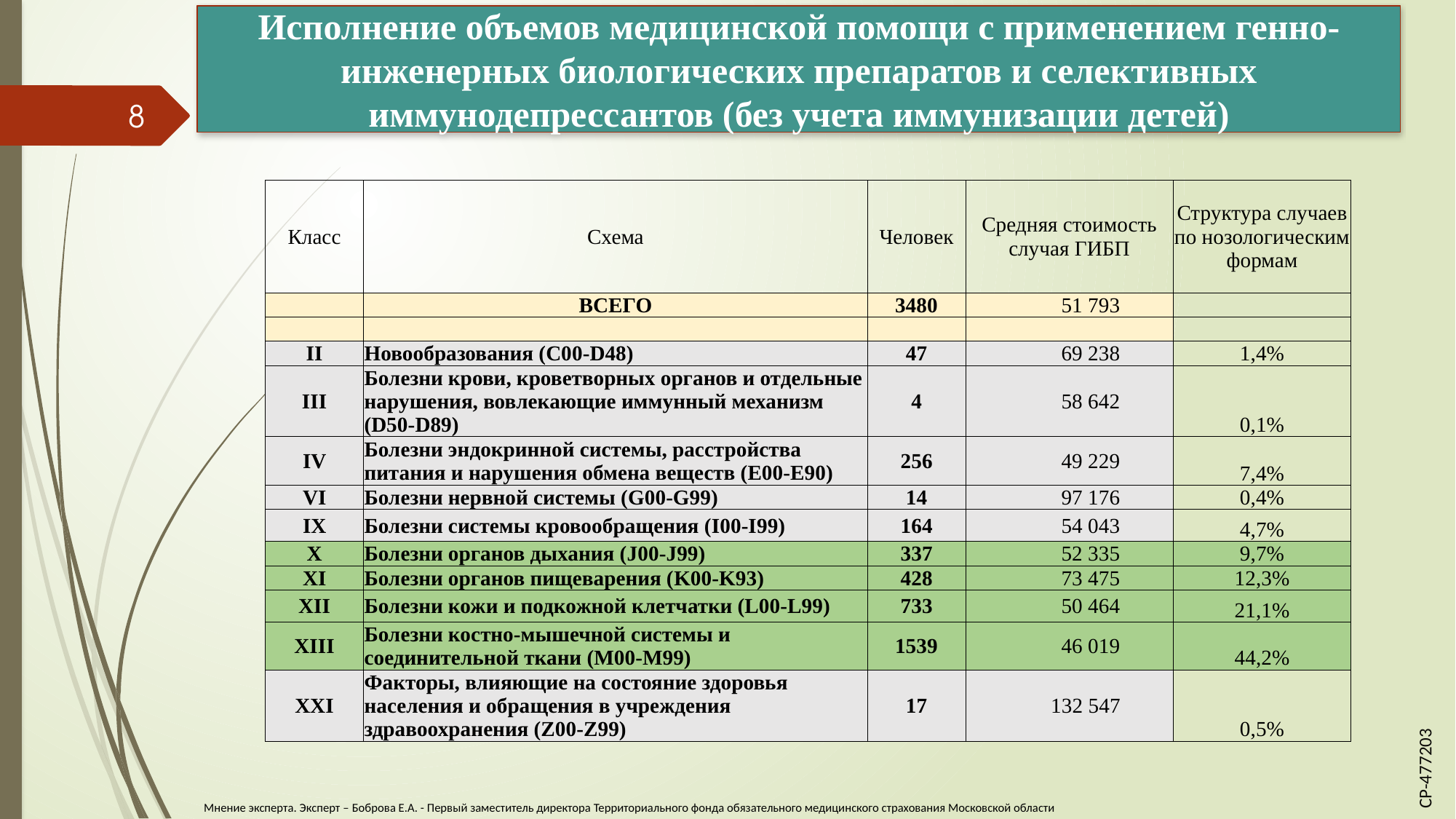

Исполнение объемов медицинской помощи с применением генно-инженерных биологических препаратов и селективных иммунодепрессантов (без учета иммунизации детей)
8
| Класс | Схема | Человек | Средняя стоимость случая ГИБП | Структура случаев по нозологическим формам |
| --- | --- | --- | --- | --- |
|  | ВСЕГО | 3480 | 51 793 |  |
|  |  |  |  |  |
| II | Новообразования (C00-D48) | 47 | 69 238 | 1,4% |
| III | Болезни крови, кроветворных органов и отдельные нарушения, вовлекающие иммунный механизм (D50-D89) | 4 | 58 642 | 0,1% |
| IV | Болезни эндокринной системы, расстройства питания и нарушения обмена веществ (E00-E90) | 256 | 49 229 | 7,4% |
| VI | Болезни нервной системы (G00-G99) | 14 | 97 176 | 0,4% |
| IX | Болезни системы кровообращения (I00-I99) | 164 | 54 043 | 4,7% |
| X | Болезни органов дыхания (J00-J99) | 337 | 52 335 | 9,7% |
| XI | Болезни органов пищеварения (K00-K93) | 428 | 73 475 | 12,3% |
| XII | Болезни кожи и подкожной клетчатки (L00-L99) | 733 | 50 464 | 21,1% |
| XIII | Болезни костно-мышечной системы и соединительной ткани (M00-M99) | 1539 | 46 019 | 44,2% |
| XXI | Факторы, влияющие на состояние здоровья населения и обращения в учреждения здравоохранения (Z00-Z99) | 17 | 132 547 | 0,5% |
CP-477203
Мнение эксперта. Эксперт – Боброва Е.А. - Первый заместитель директора Территориального фонда обязательного медицинского страхования Московской области